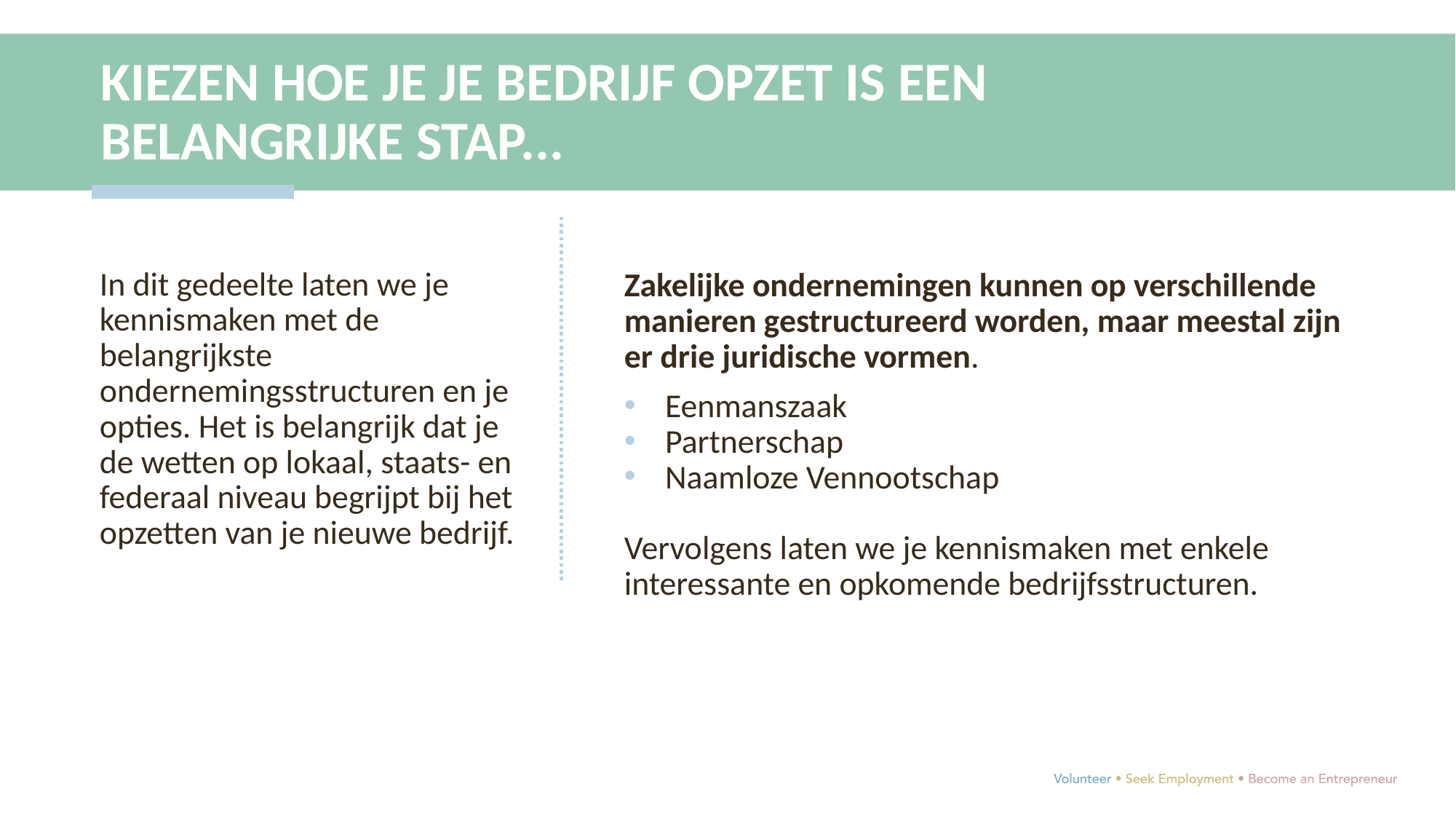

KIEZEN HOE JE JE BEDRIJF OPZET IS EEN BELANGRIJKE STAP...
In dit gedeelte laten we je kennismaken met de belangrijkste ondernemingsstructuren en je opties. Het is belangrijk dat je de wetten op lokaal, staats- en federaal niveau begrijpt bij het opzetten van je nieuwe bedrijf.

Zakelijke ondernemingen kunnen op verschillende manieren gestructureerd worden, maar meestal zijn er drie juridische vormen.

Eenmanszaak
Partnerschap
Naamloze Vennootschap

Vervolgens laten we je kennismaken met enkele interessante en opkomende bedrijfsstructuren.